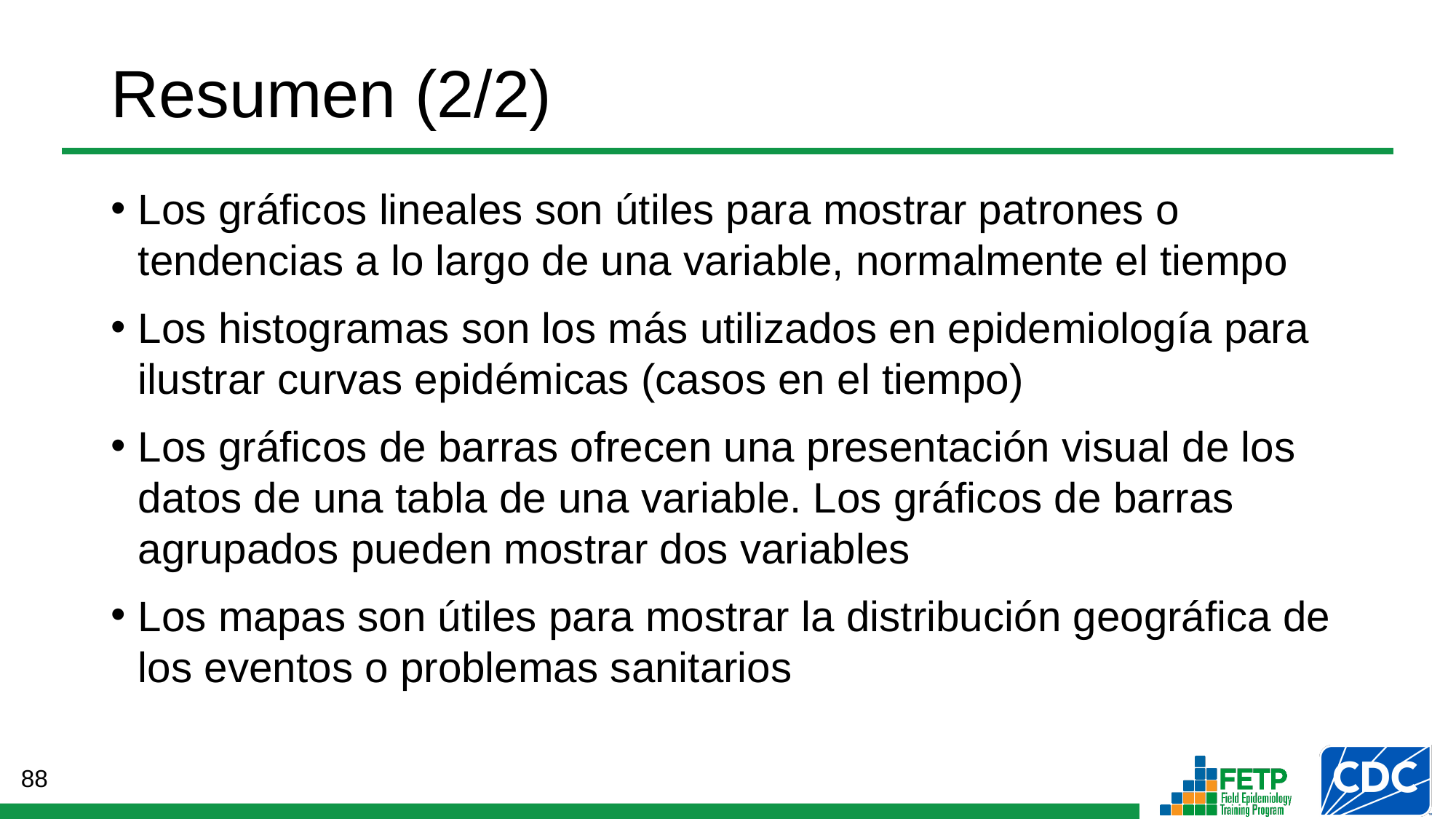

# Resumen (2/2)
Los gráficos lineales son útiles para mostrar patrones o tendencias a lo largo de una variable, normalmente el tiempo
Los histogramas son los más utilizados en epidemiología para ilustrar curvas epidémicas (casos en el tiempo)
Los gráficos de barras ofrecen una presentación visual de los datos de una tabla de una variable. Los gráficos de barras agrupados pueden mostrar dos variables
Los mapas son útiles para mostrar la distribución geográfica de los eventos o problemas sanitarios